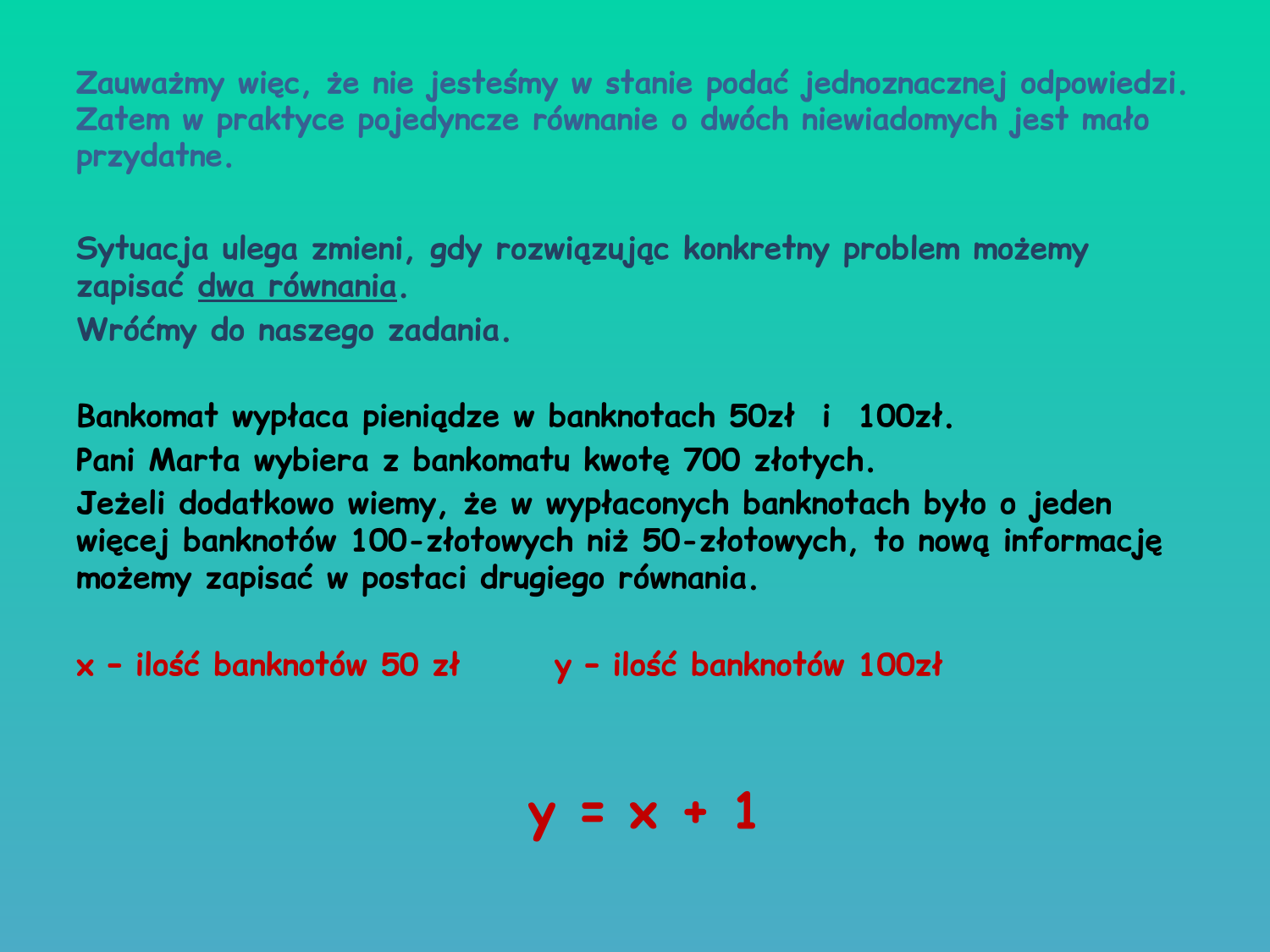

# Zauważmy więc, że nie jesteśmy w stanie podać jednoznacznej odpowiedzi. Zatem w praktyce pojedyncze równanie o dwóch niewiadomych jest mało przydatne.
Sytuacja ulega zmieni, gdy rozwiązując konkretny problem możemy zapisać dwa równania.
Wróćmy do naszego zadania.

Bankomat wypłaca pieniądze w banknotach 50zł  i  100zł.
Pani Marta wybiera z bankomatu kwotę 700 złotych.
Jeżeli dodatkowo wiemy, że w wypłaconych banknotach było o jeden więcej banknotów 100-złotowych niż 50-złotowych, to nową informację możemy zapisać w postaci drugiego równania.

x – ilość banknotów 50 zł       y – ilość banknotów 100zł

 y = x + 1